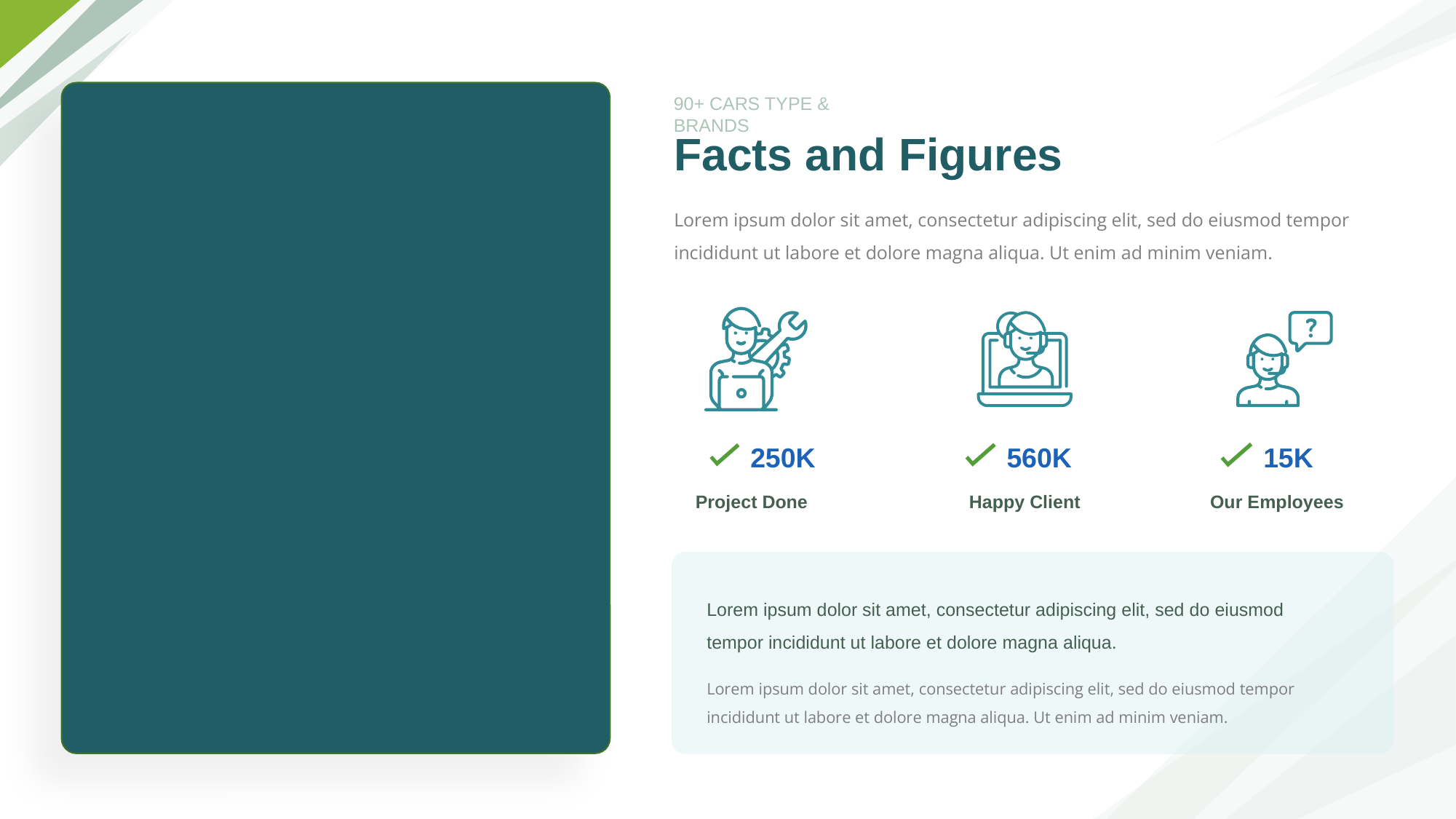

90+ CARS TYPE & BRANDS
# Facts and Figures
Lorem ipsum dolor sit amet, consectetur adipiscing elit, sed do eiusmod tempor incididunt ut labore et dolore magna aliqua. Ut enim ad minim veniam.

250K

560K

15K

Project Done
Happy Client
Our Employees

Lorem ipsum dolor sit amet, consectetur adipiscing elit, sed do eiusmod tempor incididunt ut labore et dolore magna aliqua.
Lorem ipsum dolor sit amet, consectetur adipiscing elit, sed do eiusmod tempor incididunt ut labore et dolore magna aliqua. Ut enim ad minim veniam.